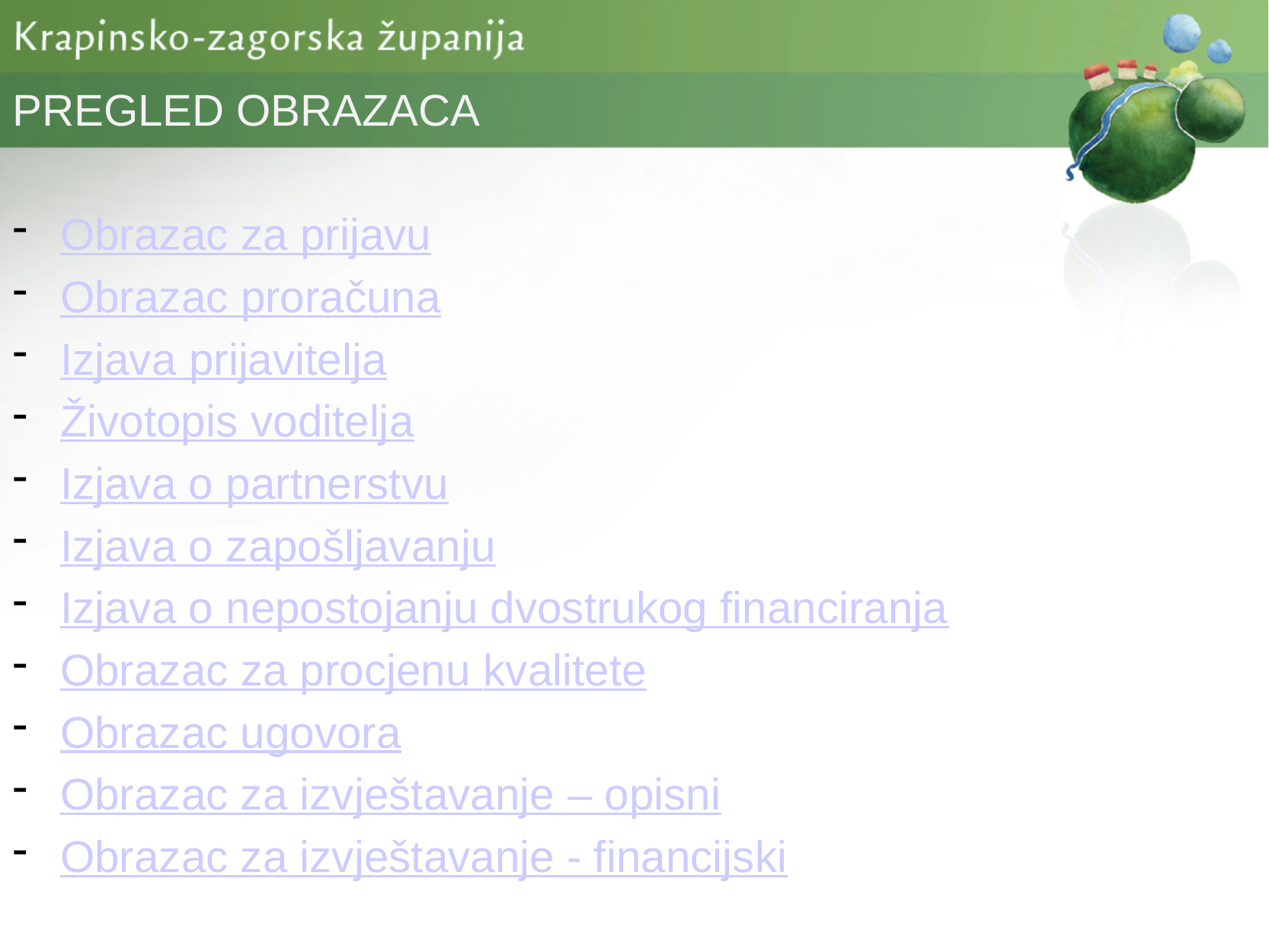

PREGLED OBRAZACA

Obrazac za prijavu
Obrazac proračuna
Izjava prijavitelja
Životopis voditelja
Izjava o partnerstvu
Izjava o zapošljavanju
Izjava o nepostojanju dvostrukog financiranja
Obrazac za procjenu kvalitete
Obrazac ugovora
Obrazac za izvještavanje – opisni
Obrazac za izvještavanje - financijski